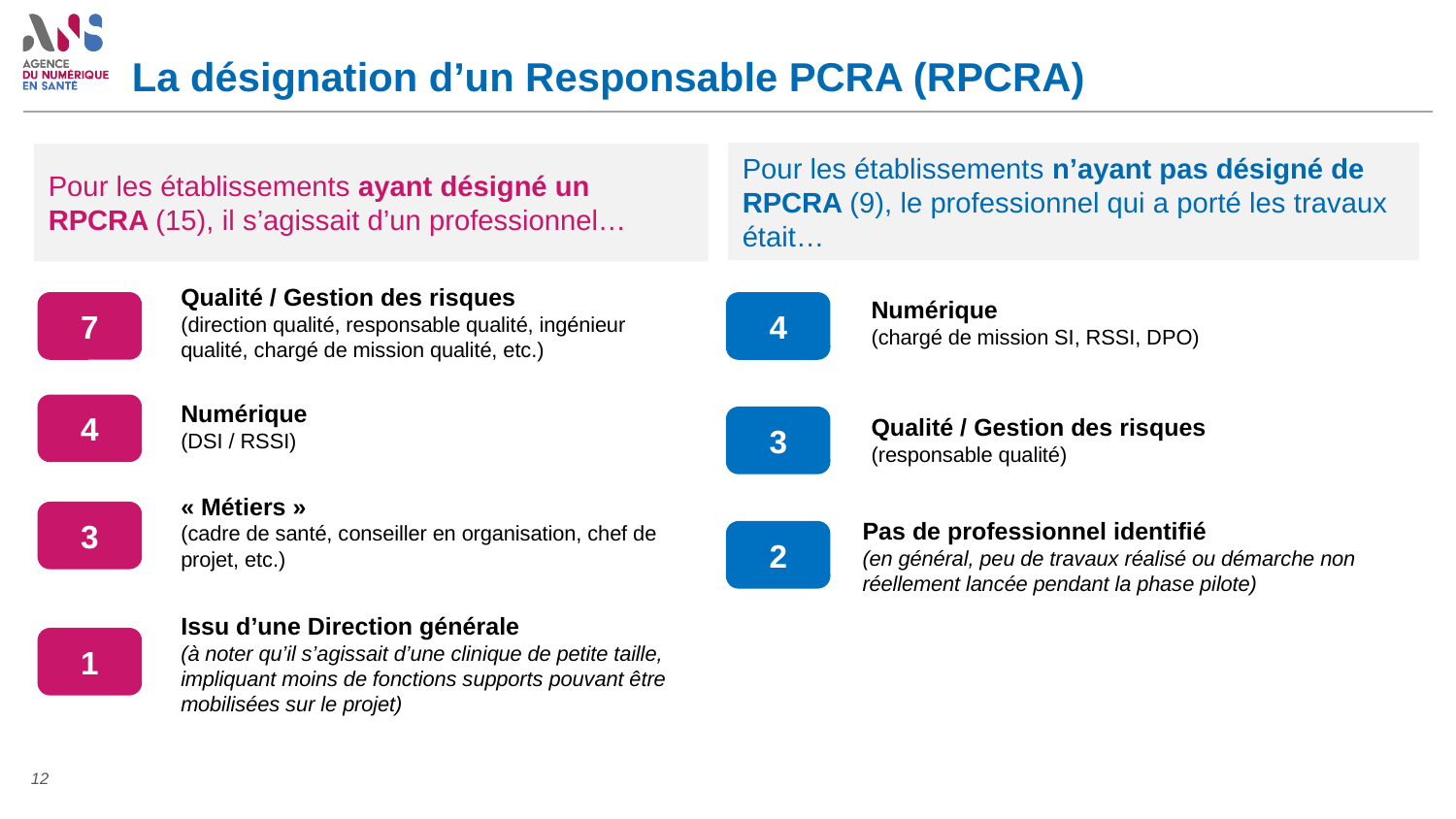

# La désignation d’un Responsable PCRA (RPCRA)
Pour les établissements n’ayant pas désigné de RPCRA (9), le professionnel qui a porté les travaux était…
Pour les établissements ayant désigné un RPCRA (15), il s’agissait d’un professionnel…
Qualité / Gestion des risques
(direction qualité, responsable qualité, ingénieur qualité, chargé de mission qualité, etc.)
Numérique
(chargé de mission SI, RSSI, DPO)
7
4
Numérique
(DSI / RSSI)
4
Qualité / Gestion des risques
(responsable qualité)
3
« Métiers »
(cadre de santé, conseiller en organisation, chef de projet, etc.)
3
Pas de professionnel identifié
(en général, peu de travaux réalisé ou démarche non réellement lancée pendant la phase pilote)
2
Issu d’une Direction générale
(à noter qu’il s’agissait d’une clinique de petite taille, impliquant moins de fonctions supports pouvant être mobilisées sur le projet)
1
12